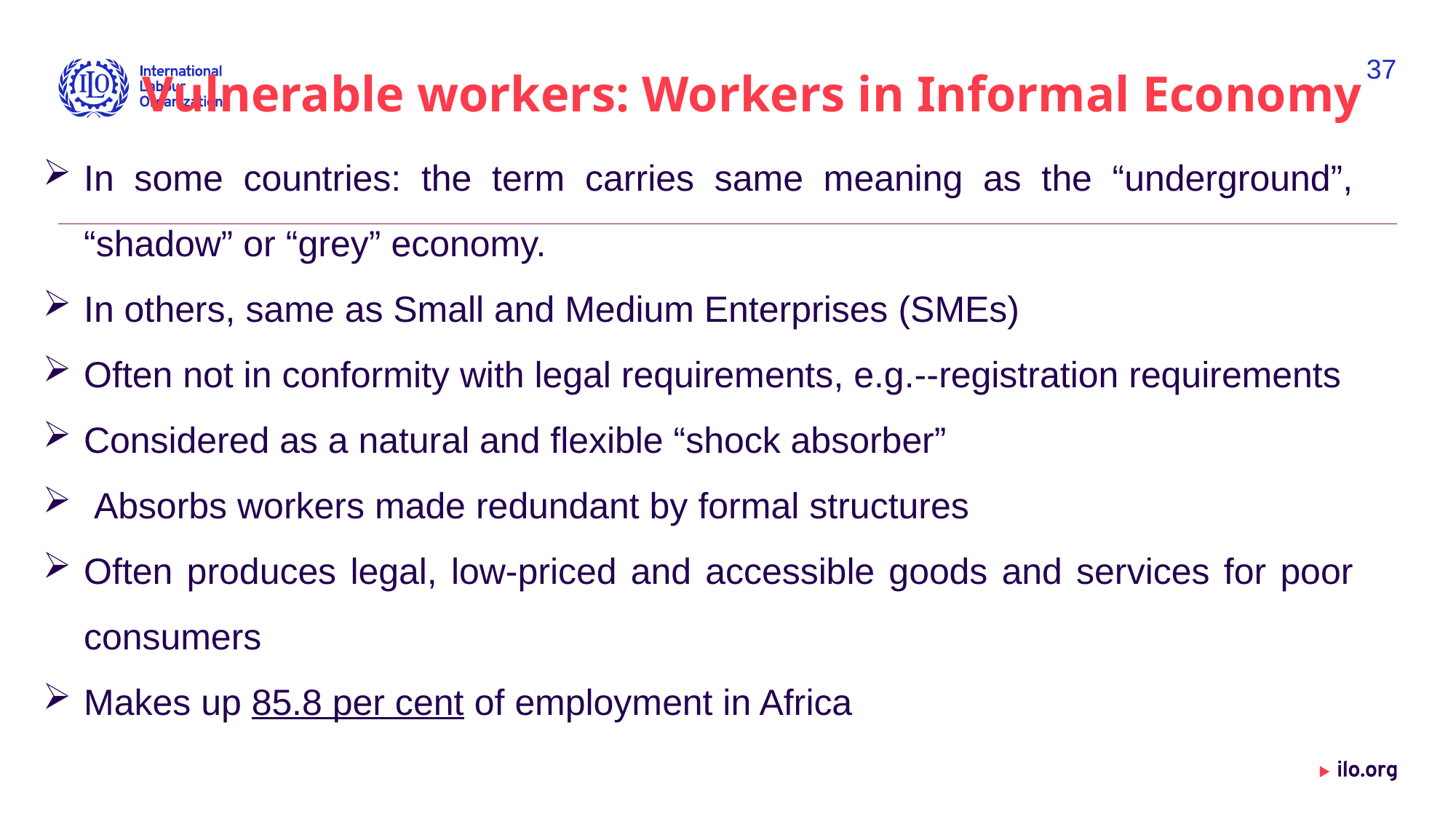

37
Vulnerable workers: Workers in Informal Economy
In some countries: the term carries same meaning as the “underground”, “shadow” or “grey” economy.
In others, same as Small and Medium Enterprises (SMEs)
Often not in conformity with legal requirements, e.g.--registration requirements
Considered as a natural and flexible “shock absorber”
 Absorbs workers made redundant by formal structures
Often produces legal, low-priced and accessible goods and services for poor consumers
Makes up 85.8 per cent of employment in Africa

Date: Monday / 01 / October / 2019